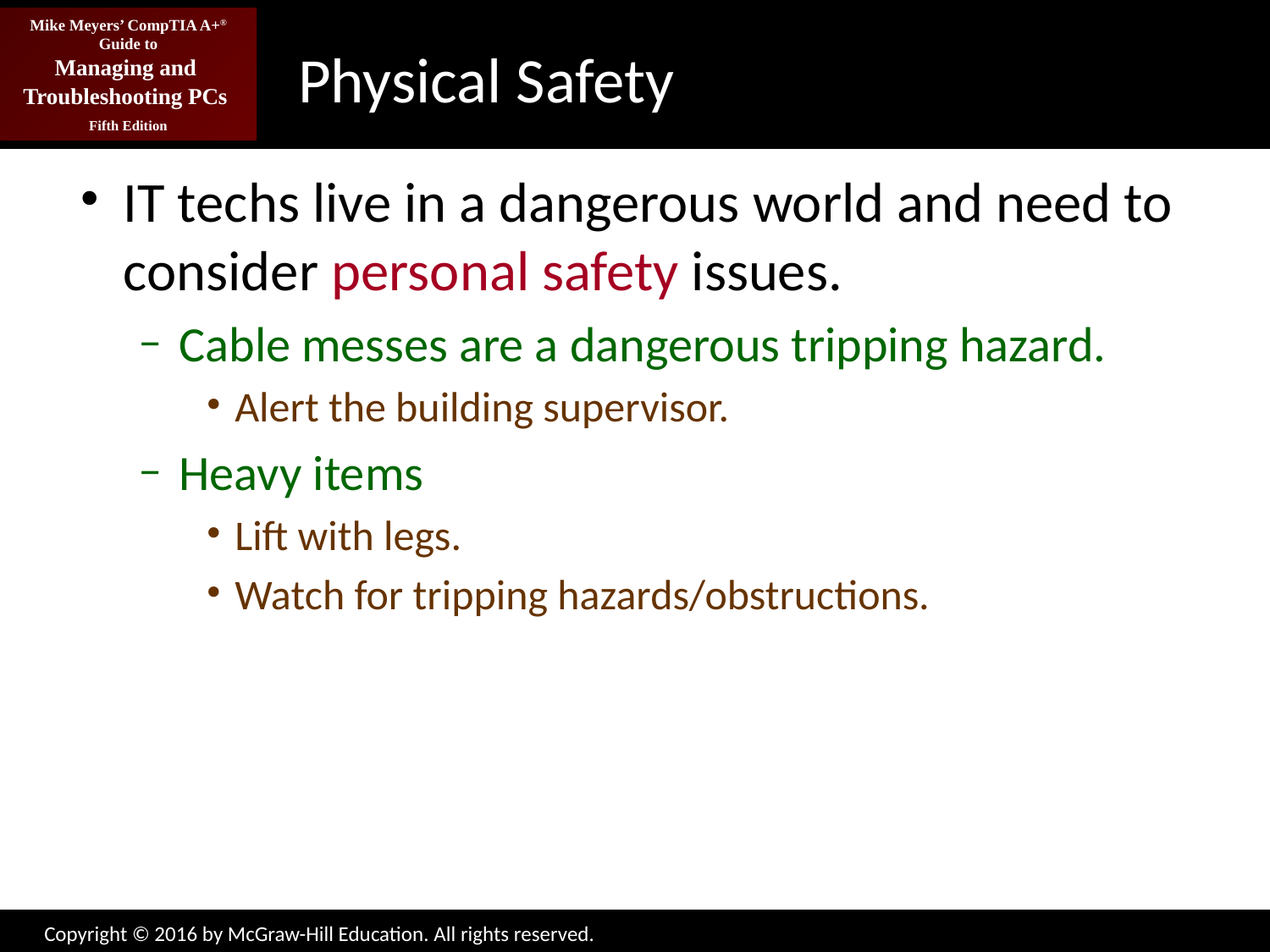

# Physical Safety
IT techs live in a dangerous world and need to consider personal safety issues.
Cable messes are a dangerous tripping hazard.
Alert the building supervisor.
Heavy items
Lift with legs.
Watch for tripping hazards/obstructions.